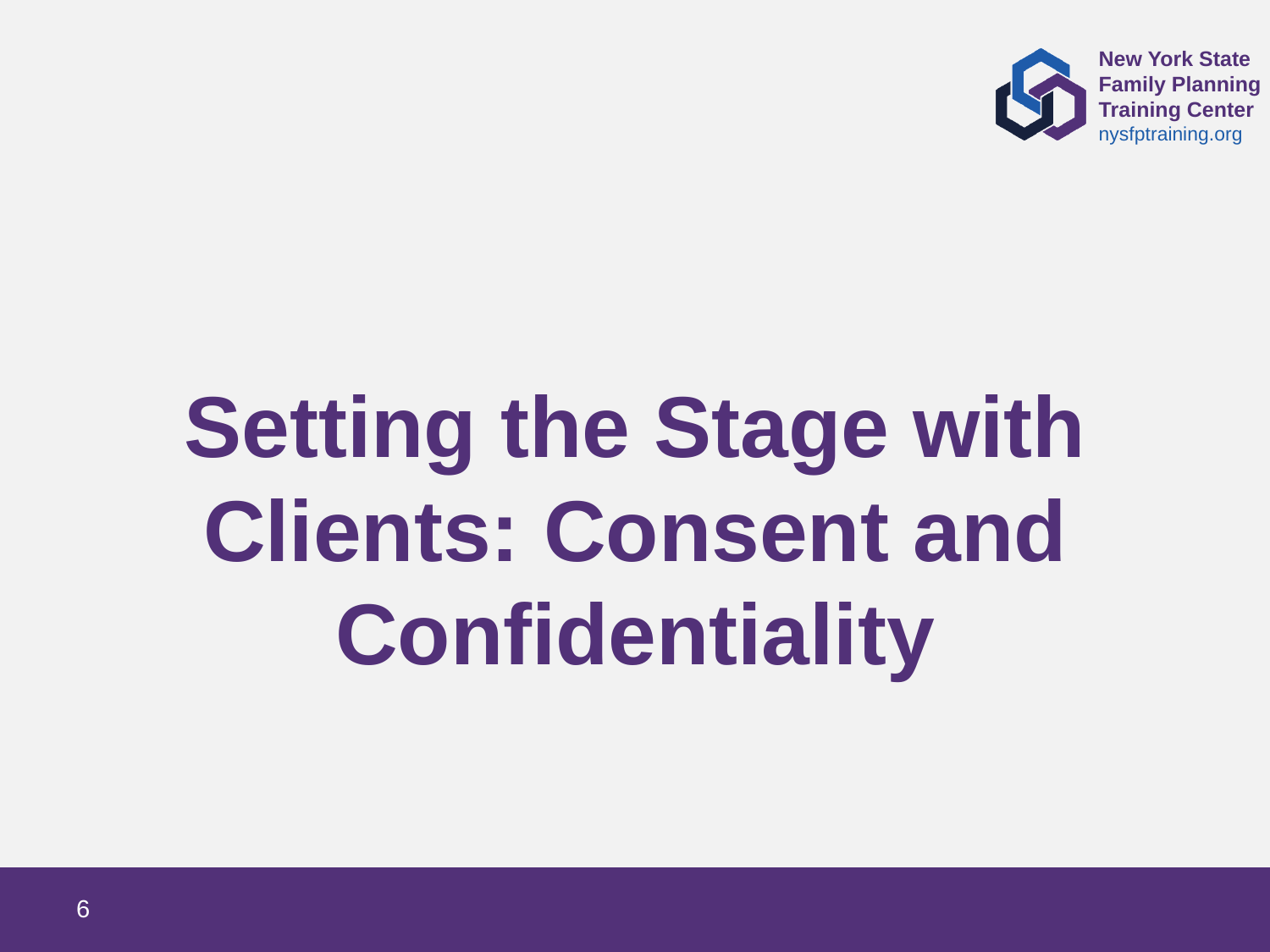

# Setting the Stage with Clients: Consent and Confidentiality
6